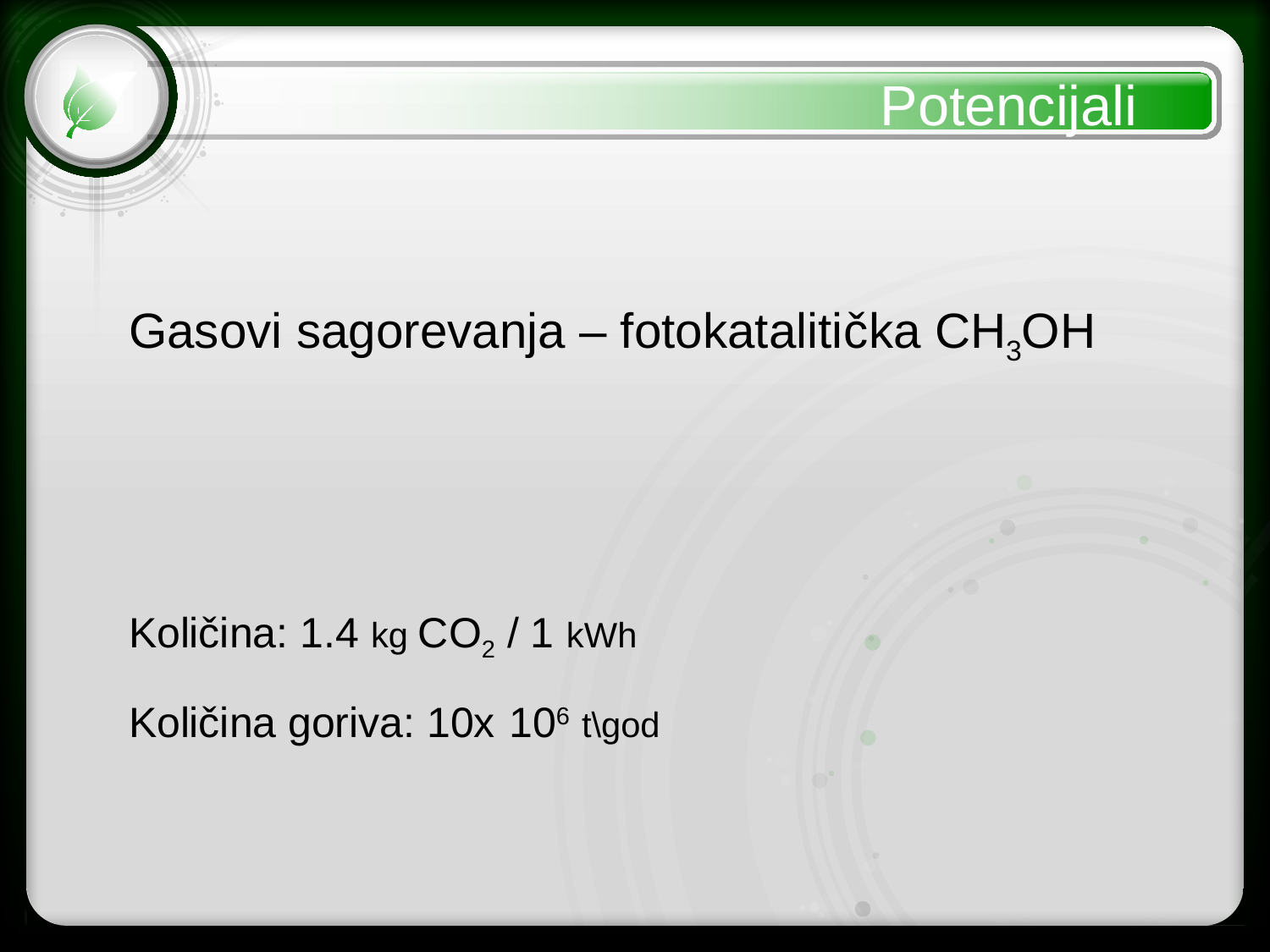

Potencijali
Gasovi sagorevanja – fotokatalitička CH3OH
Količina: 1.4 kg CO2 / 1 kWh
Količina goriva: 10x 106 t\god